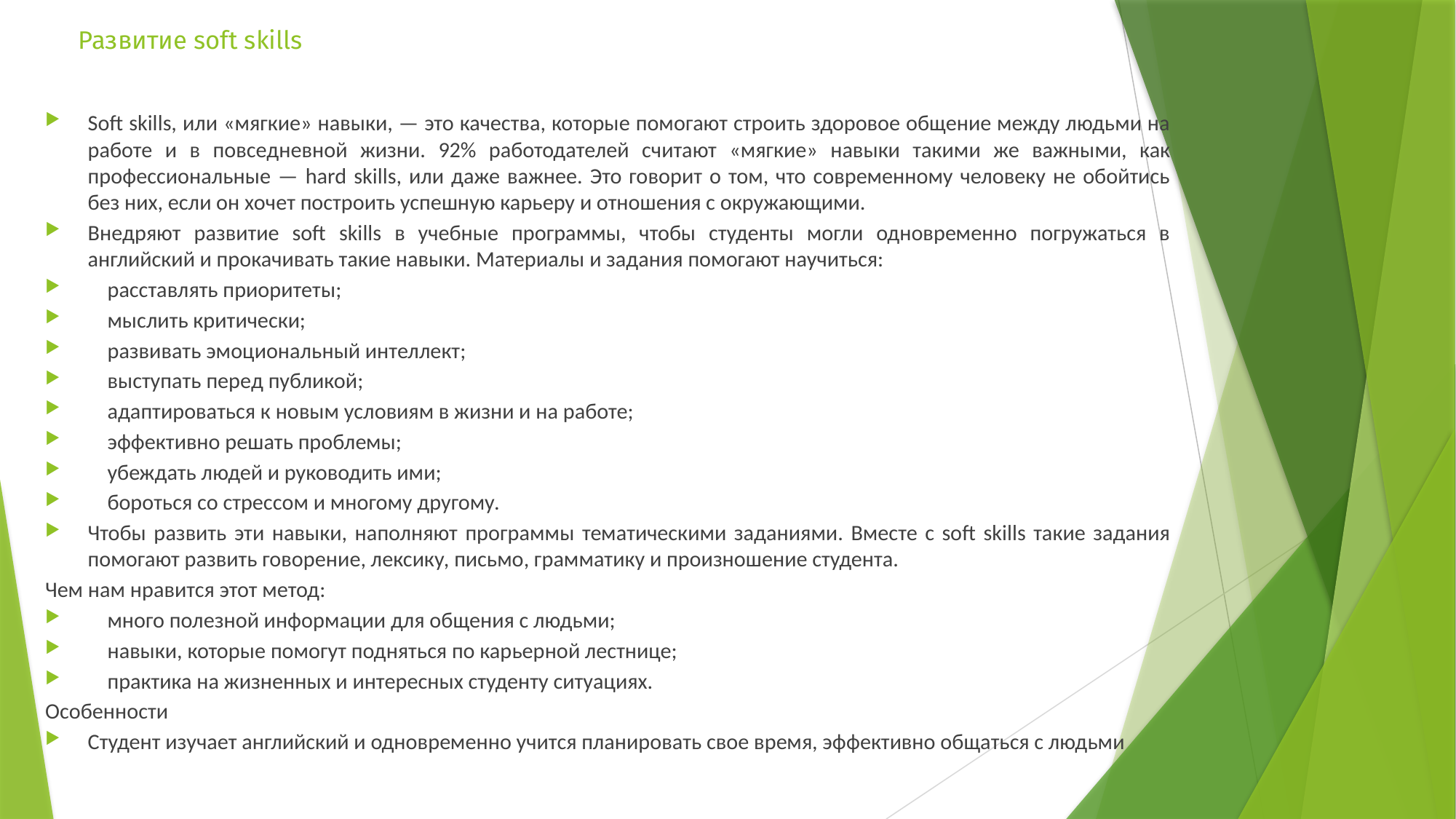

# Развитие soft skills

Soft skills, или «мягкие» навыки, — это качества, которые помогают строить здоровое общение между людьми на работе и в повседневной жизни. 92% работодателей считают «мягкие» навыки такими же важными, как профессиональные — hard skills, или даже важнее. Это говорит о том, что современному человеку не обойтись без них, если он хочет построить успешную карьеру и отношения с окружающими.
Внедряют развитие soft skills в учебные программы, чтобы студенты могли одновременно погружаться в английский и прокачивать такие навыки. Материалы и задания помогают научиться:
    расставлять приоритеты;
    мыслить критически;
    развивать эмоциональный интеллект;
    выступать перед публикой;
    адаптироваться к новым условиям в жизни и на работе;
    эффективно решать проблемы;
    убеждать людей и руководить ими;
    бороться со стрессом и многому другому.
Чтобы развить эти навыки, наполняют программы тематическими заданиями. Вместе с soft skills такие задания помогают развить говорение, лексику, письмо, грамматику и произношение студента.
Чем нам нравится этот метод:
    много полезной информации для общения с людьми;
    навыки, которые помогут подняться по карьерной лестнице;
    практика на жизненных и интересных студенту ситуациях.
Особенности
Студент изучает английский и одновременно учится планировать свое время, эффективно общаться с людьми